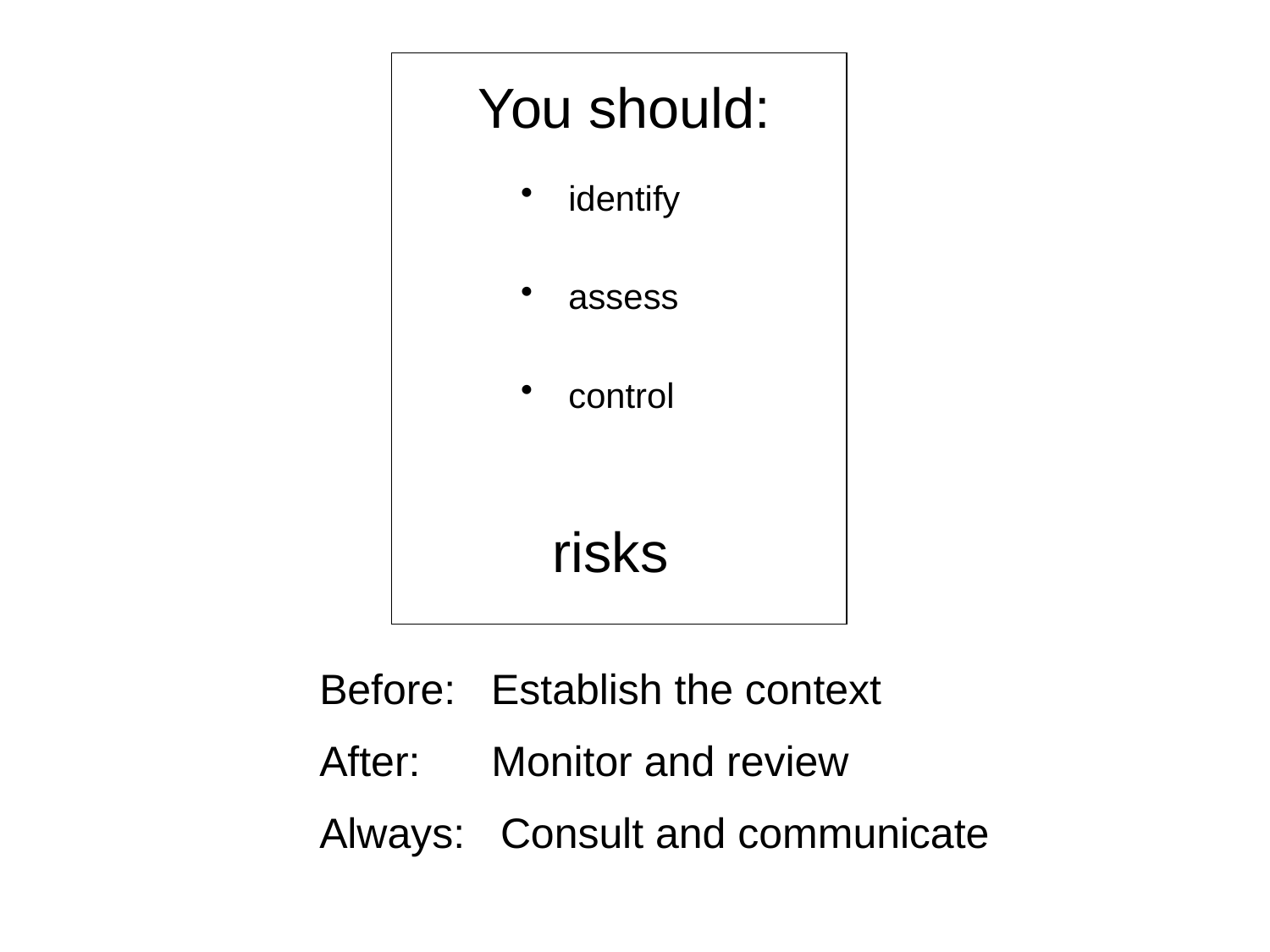

# You should:
identify

assess

control

risks
Before:   Establish the context
After:      Monitor and review
Always:   Consult and communicate